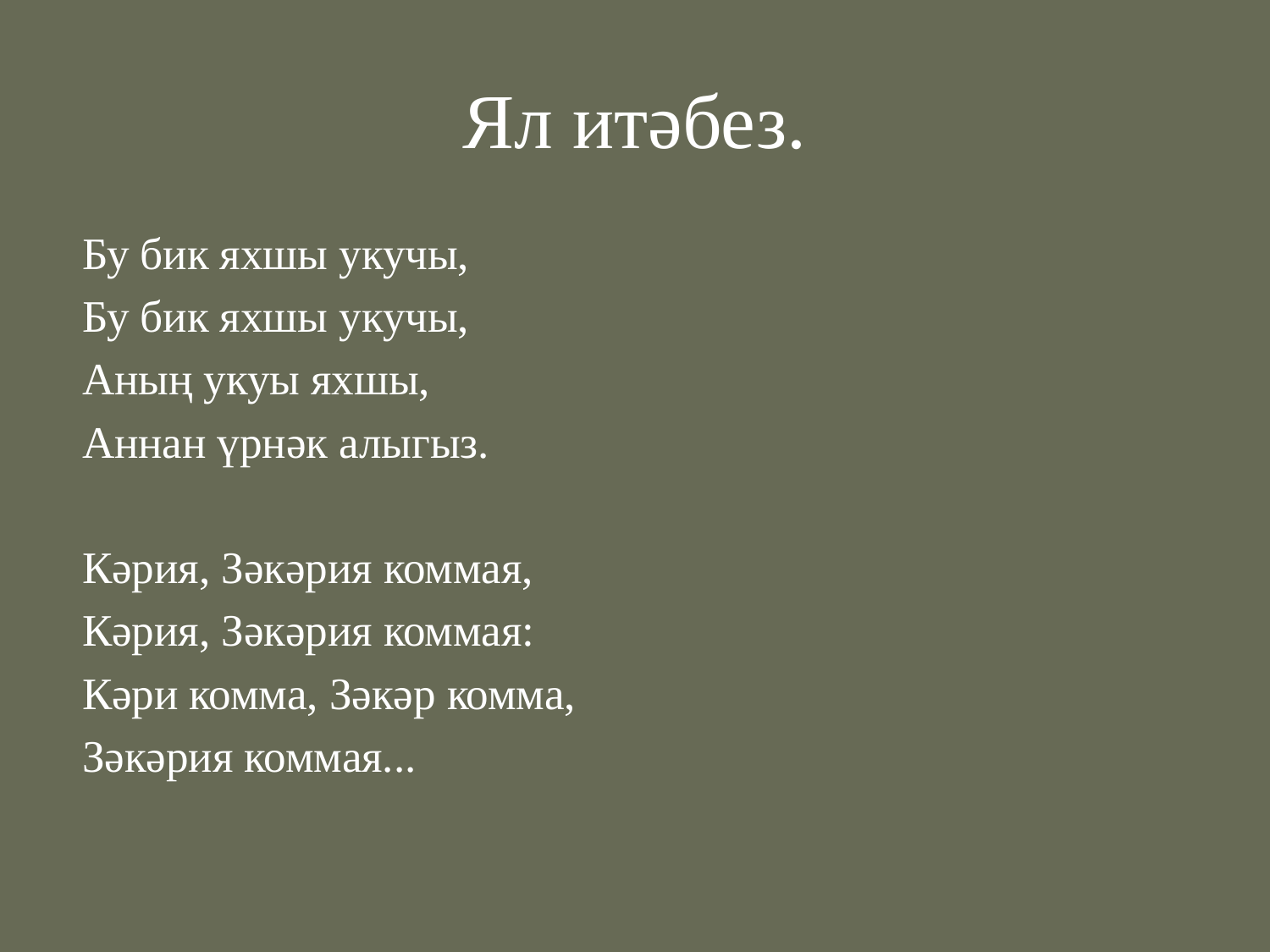

# Ял итәбез.
Бу бик яхшы укучы,
Бу бик яхшы укучы,
Аның укуы яхшы,
Аннан үрнәк алыгыз.

Кәрия, Зәкәрия коммая,
Кәрия, Зәкәрия коммая:
Кәри комма, Зәкәр комма,
Зәкәрия коммая...